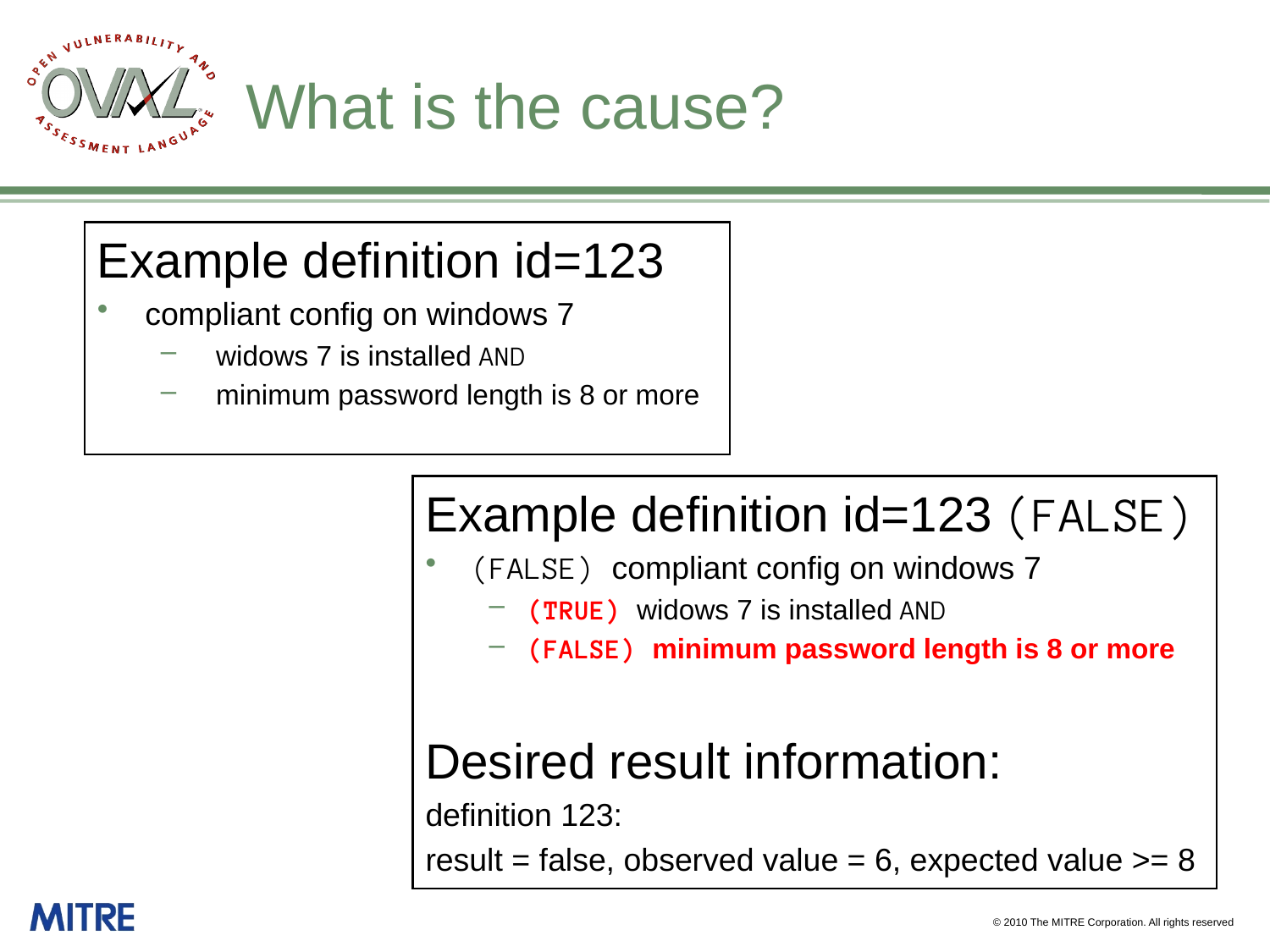

# What is the cause?
Example definition id=123
compliant config on windows 7
 widows 7 is installed AND
 minimum password length is 8 or more
Example definition id=123 (FALSE)
(FALSE) compliant config on windows 7
(TRUE) widows 7 is installed AND
(FALSE) minimum password length is 8 or more

Desired result information:
definition 123:
result = false, observed value = 6, expected value >= 8